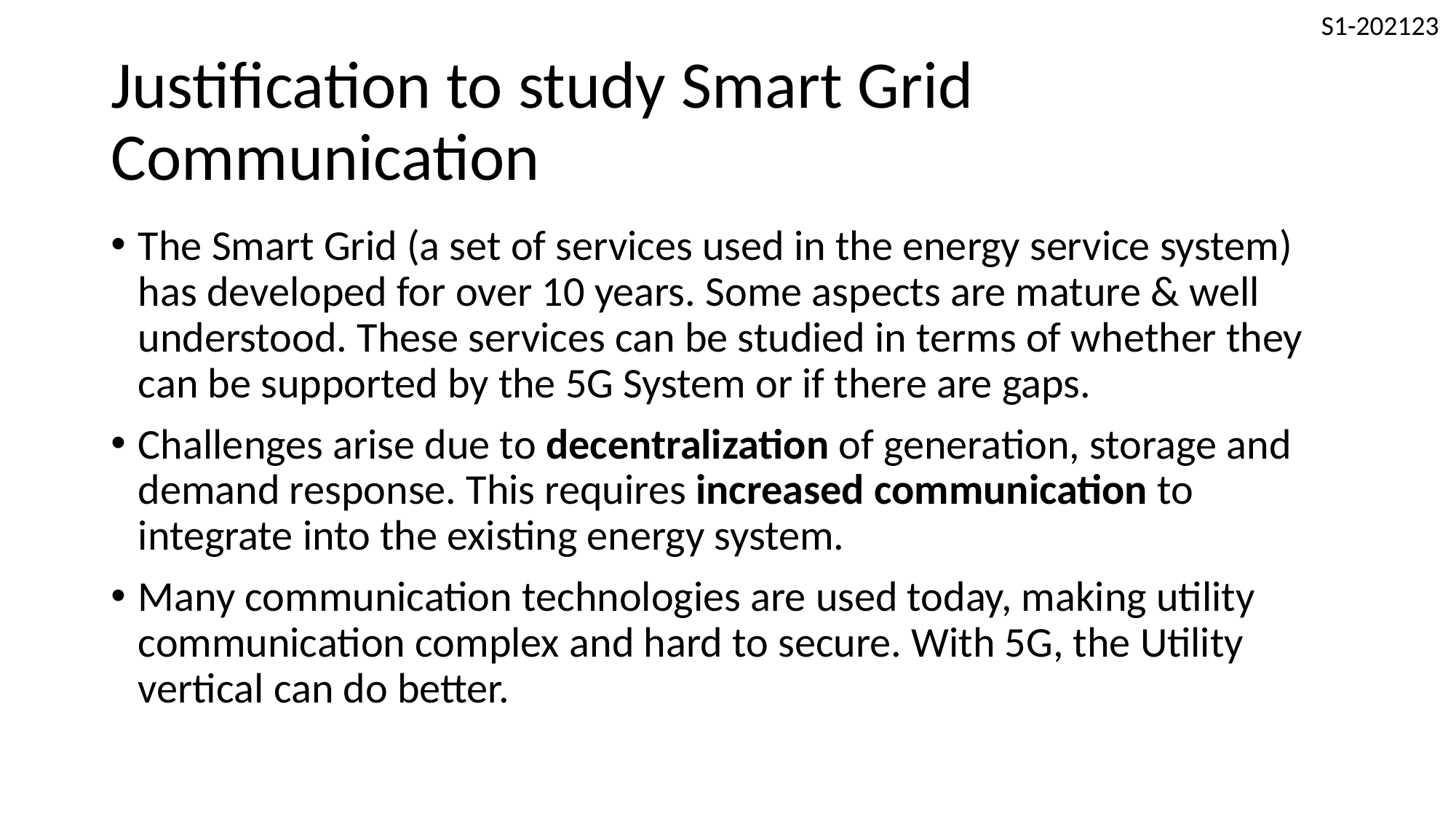

S1-202123
# Justification to study Smart Grid Communication
The Smart Grid (a set of services used in the energy service system) has developed for over 10 years. Some aspects are mature & well understood. These services can be studied in terms of whether they can be supported by the 5G System or if there are gaps.
Challenges arise due to decentralization of generation, storage and demand response. This requires increased communication to integrate into the existing energy system.
Many communication technologies are used today, making utility communication complex and hard to secure. With 5G, the Utility vertical can do better.